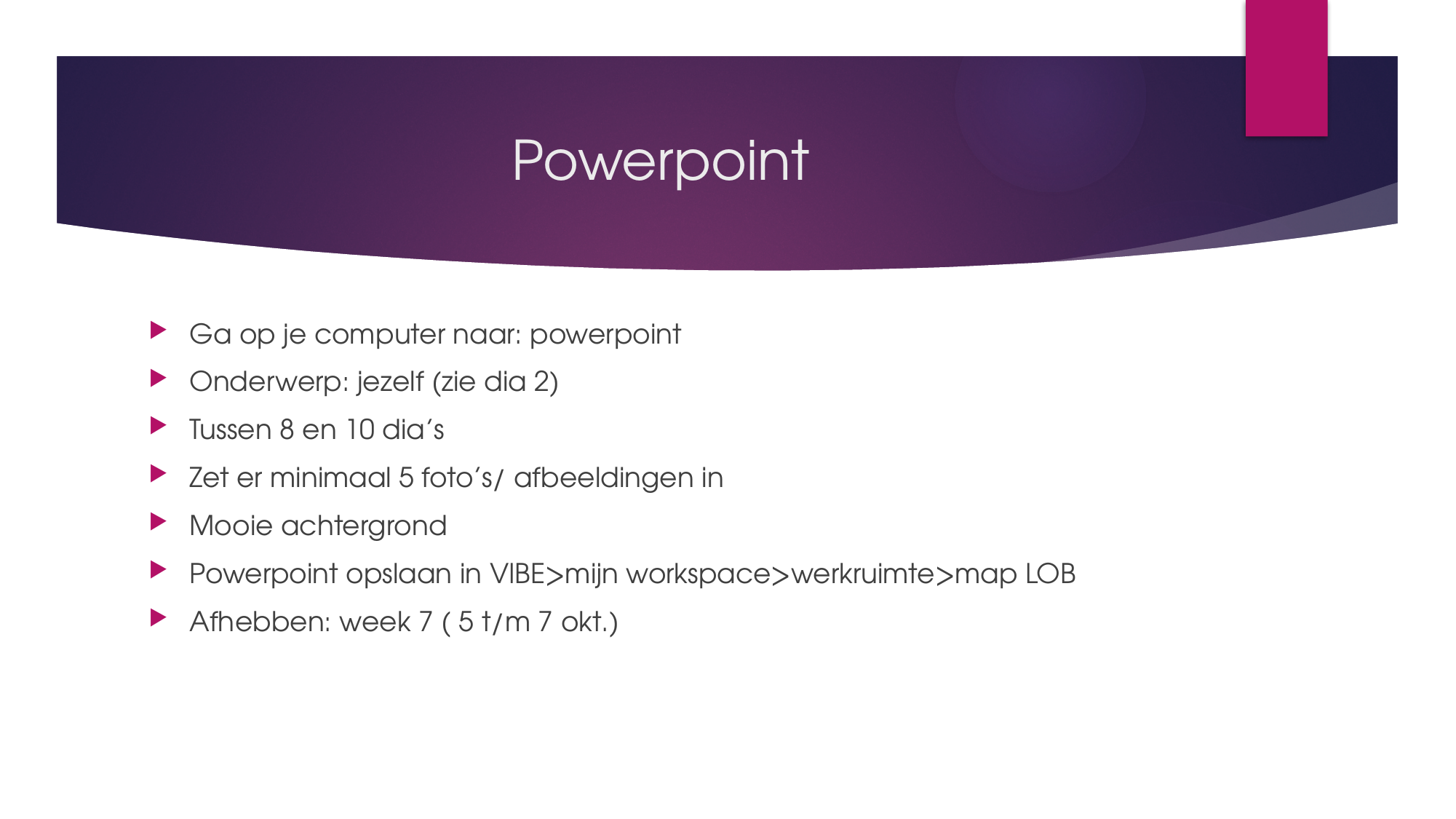

# Powerpoint
Ga op je computer naar: powerpoint
Onderwerp: jezelf (zie dia 2)
Tussen 8 en 10 dia’s
Zet er minimaal 5 foto’s/ afbeeldingen in
Mooie achtergrond
Powerpoint opslaan in VIBE>mijn workspace>werkruimte>map LOB
Afhebben: week 7 ( 5 t/m 7 okt.)